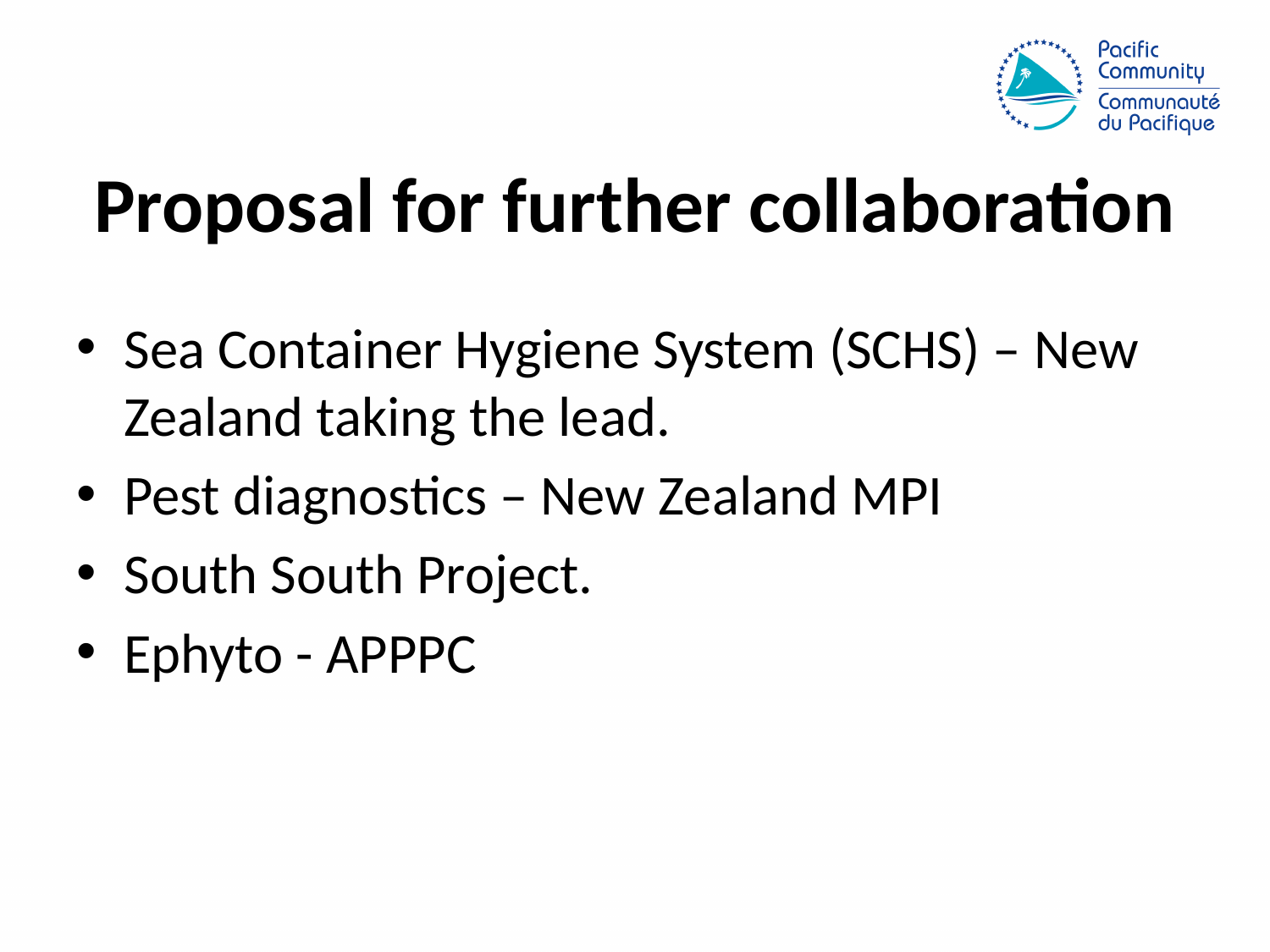

# Proposal for further collaboration
Sea Container Hygiene System (SCHS) – New Zealand taking the lead.
Pest diagnostics – New Zealand MPI
South South Project.
Ephyto - APPPC